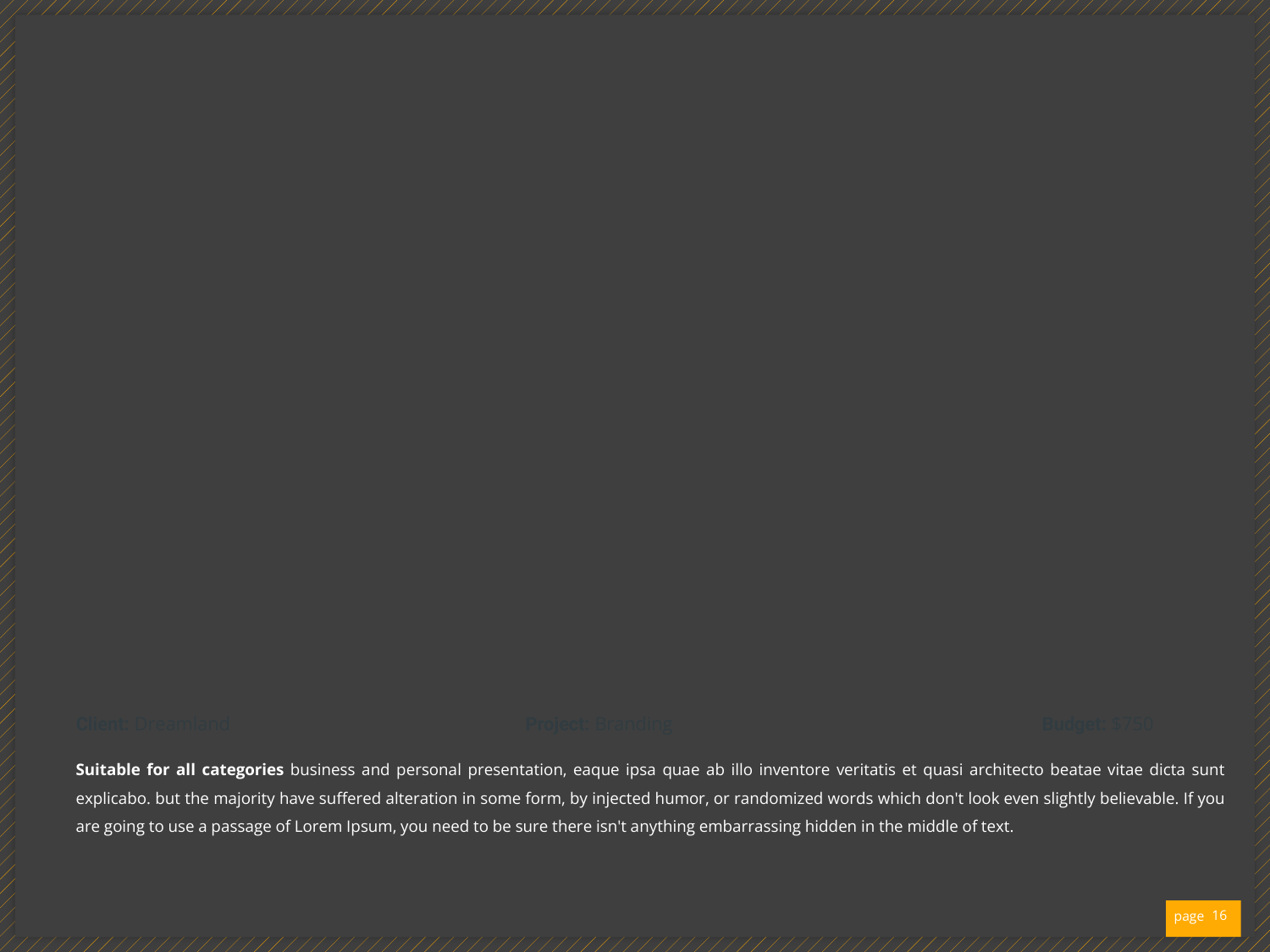

Client: Dreamland
Project: Branding
Budget: $750
Suitable for all categories business and personal presentation, eaque ipsa quae ab illo inventore veritatis et quasi architecto beatae vitae dicta sunt explicabo. but the majority have suffered alteration in some form, by injected humor, or randomized words which don't look even slightly believable. If you are going to use a passage of Lorem Ipsum, you need to be sure there isn't anything embarrassing hidden in the middle of text.
16